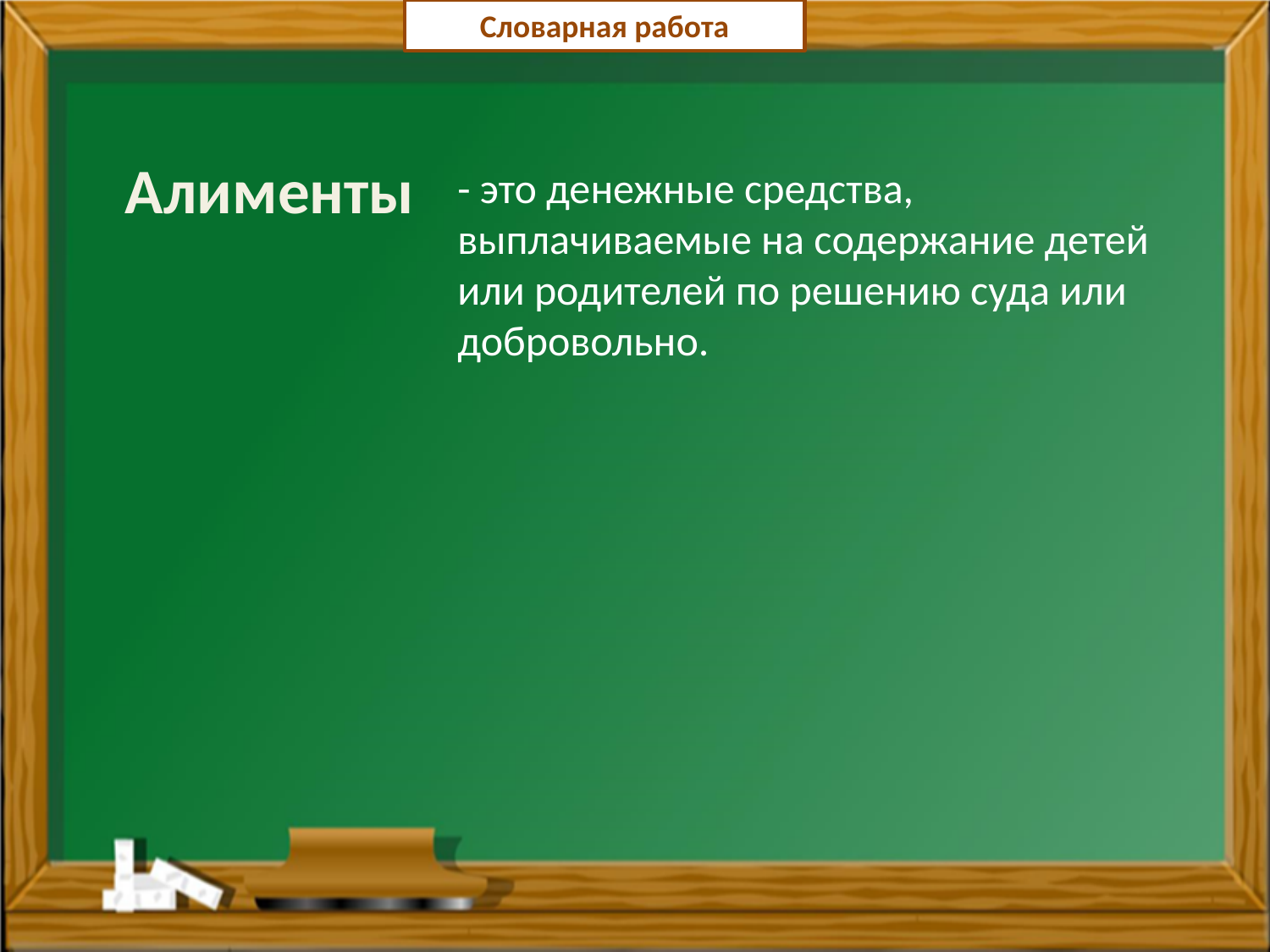

Словарная работа
Алименты
- это денежные средства, выплачиваемые на содержание детей или родителей по решению суда или добровольно.